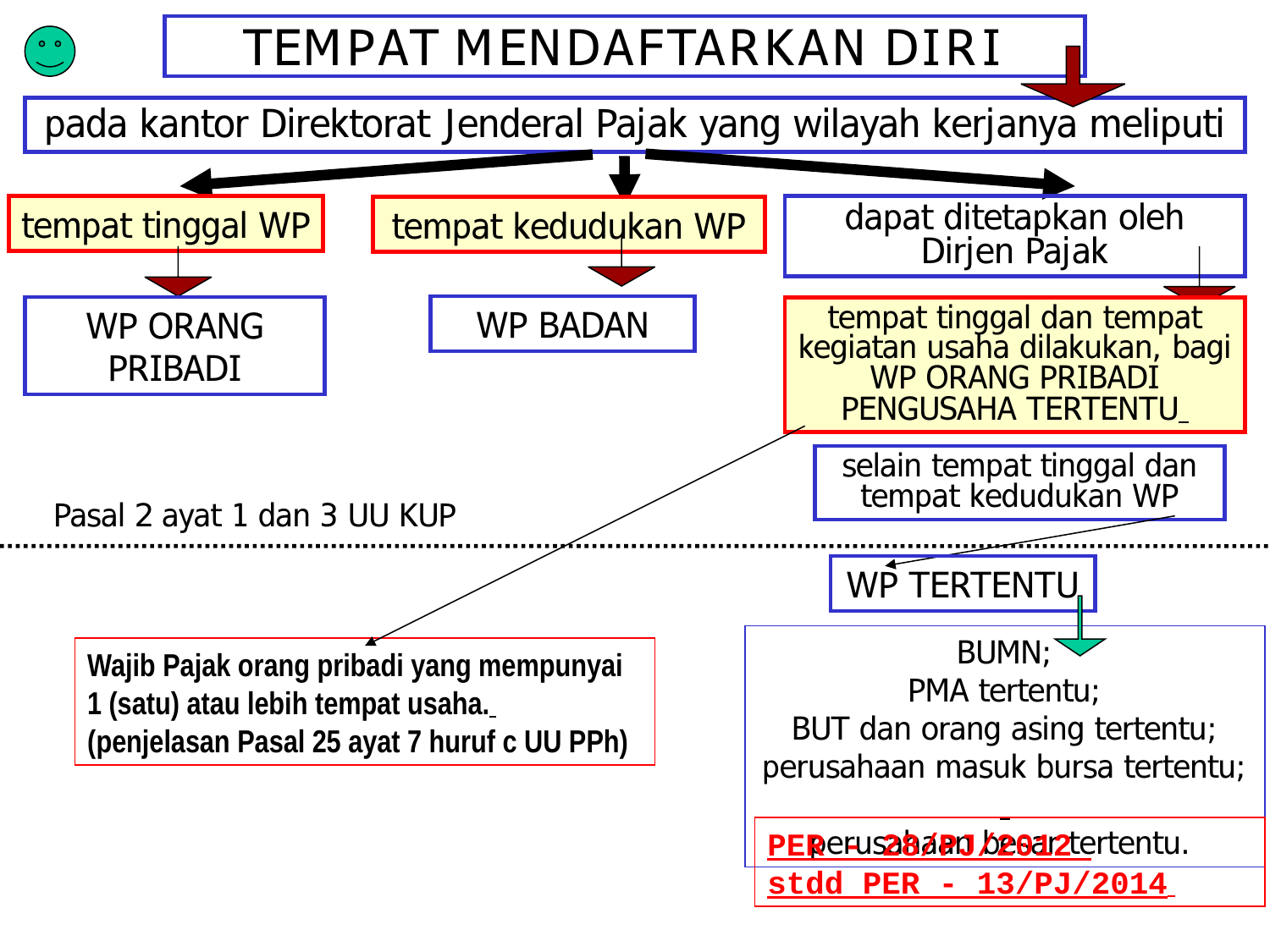

# TEMPAT MENDAFTARKAN DIRI

pada kantor Direktorat Jenderal Pajak yang wilayah kerjanya meliputi

tempat tinggal WP
dapat ditetapkan oleh Dirjen Pajak
tempat kedudukan WP

WP BADAN
WP ORANG PRIBADI
tempat tinggal dan tempat kegiatan usaha dilakukan, bagi WP ORANG PRIBADI PENGUSAHA TERTENTU

selain tempat tinggal dan tempat kedudukan WP
Pasal 2 ayat 1 dan 3 UU KUP

WP TERTENTU

BUMN;
PMA tertentu;
BUT dan orang asing tertentu;
perusahaan masuk bursa tertentu;
perusahaan besar tertentu.
Wajib Pajak orang pribadi yang mempunyai 1 (satu) atau lebih tempat usaha.
(penjelasan Pasal 25 ayat 7 huruf c UU PPh)
PER - 28/PJ/2012
stdd PER - 13/PJ/2014